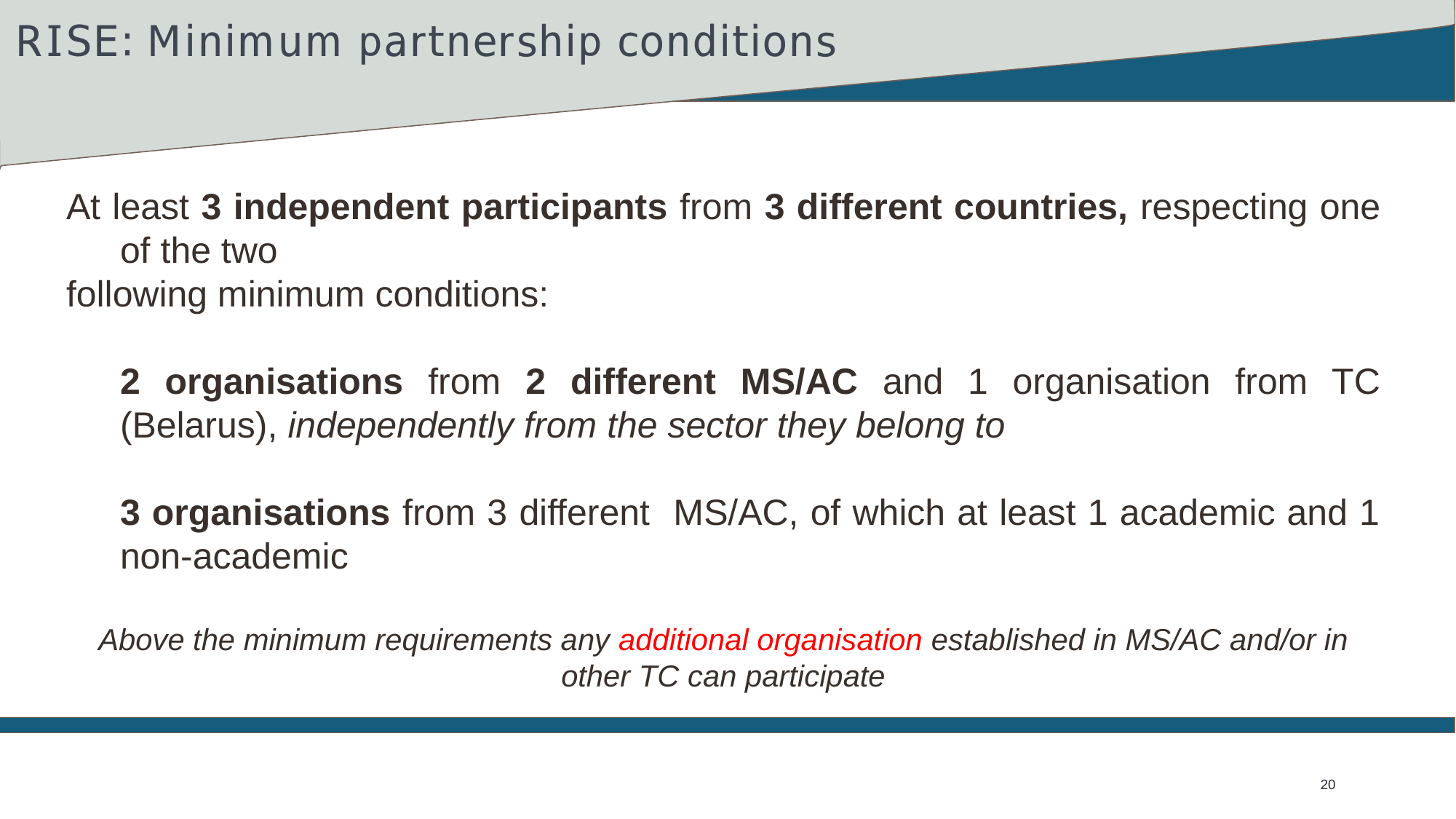

RISE: Minimum partnership conditions

At least 3 independent participants from 3 different countries, respecting one of the two
following minimum conditions:

	2 organisations from 2 different MS/AC and 1 organisation from TC (Belarus), independently from the sector they belong to

	3 organisations from 3 different  MS/AC, of which at least 1 academic and 1 non-academic

Above the minimum requirements any additional organisation established in MS/AC and/or in
other TC can participate

20